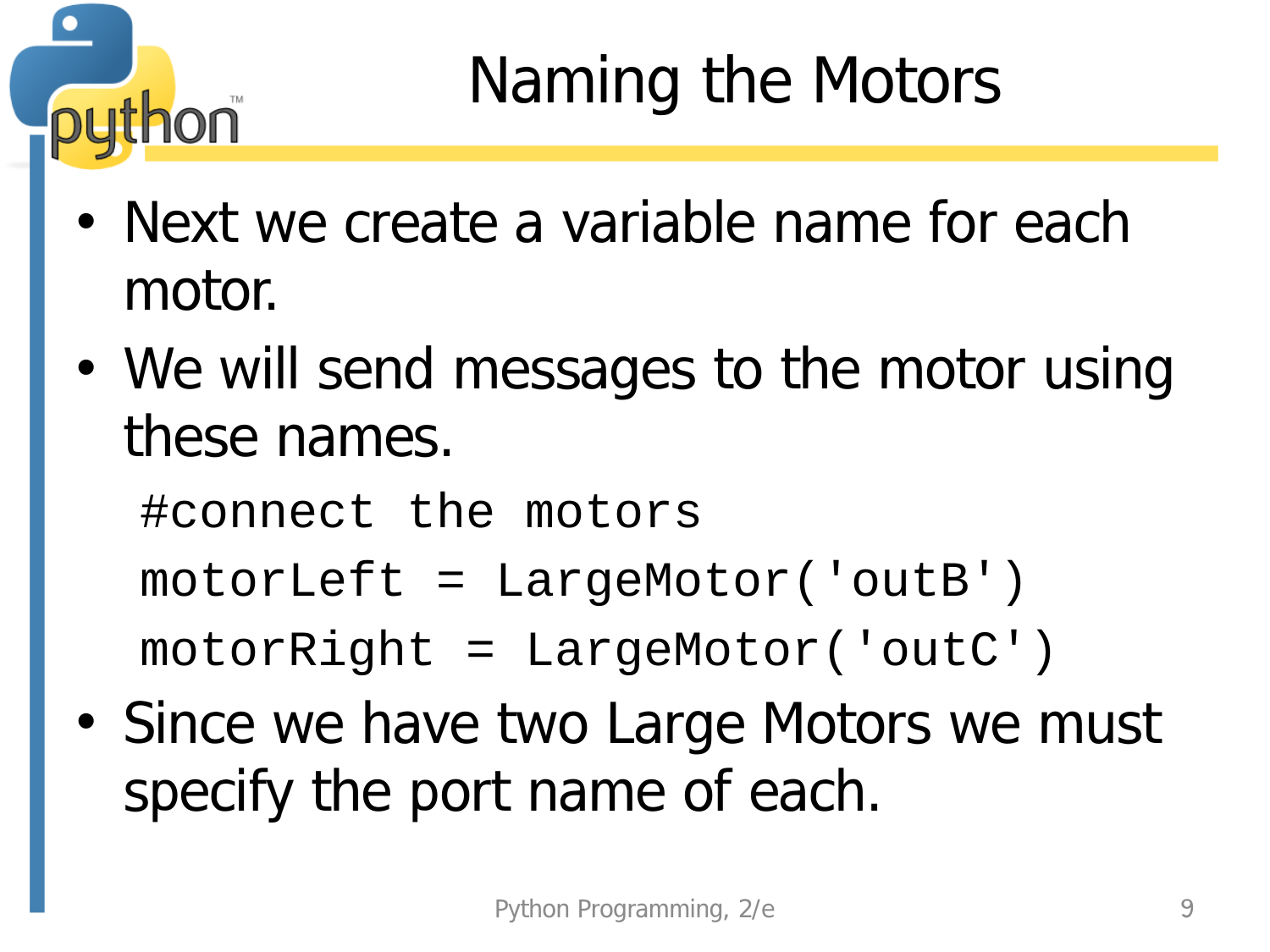

# Naming the Motors
Next we create a variable name for each motor.
We will send messages to the motor using these names.
#connect the motors
motorLeft = LargeMotor('outB')
motorRight = LargeMotor('outC')
Since we have two Large Motors we must specify the port name of each.
Python Programming, 2/e
9